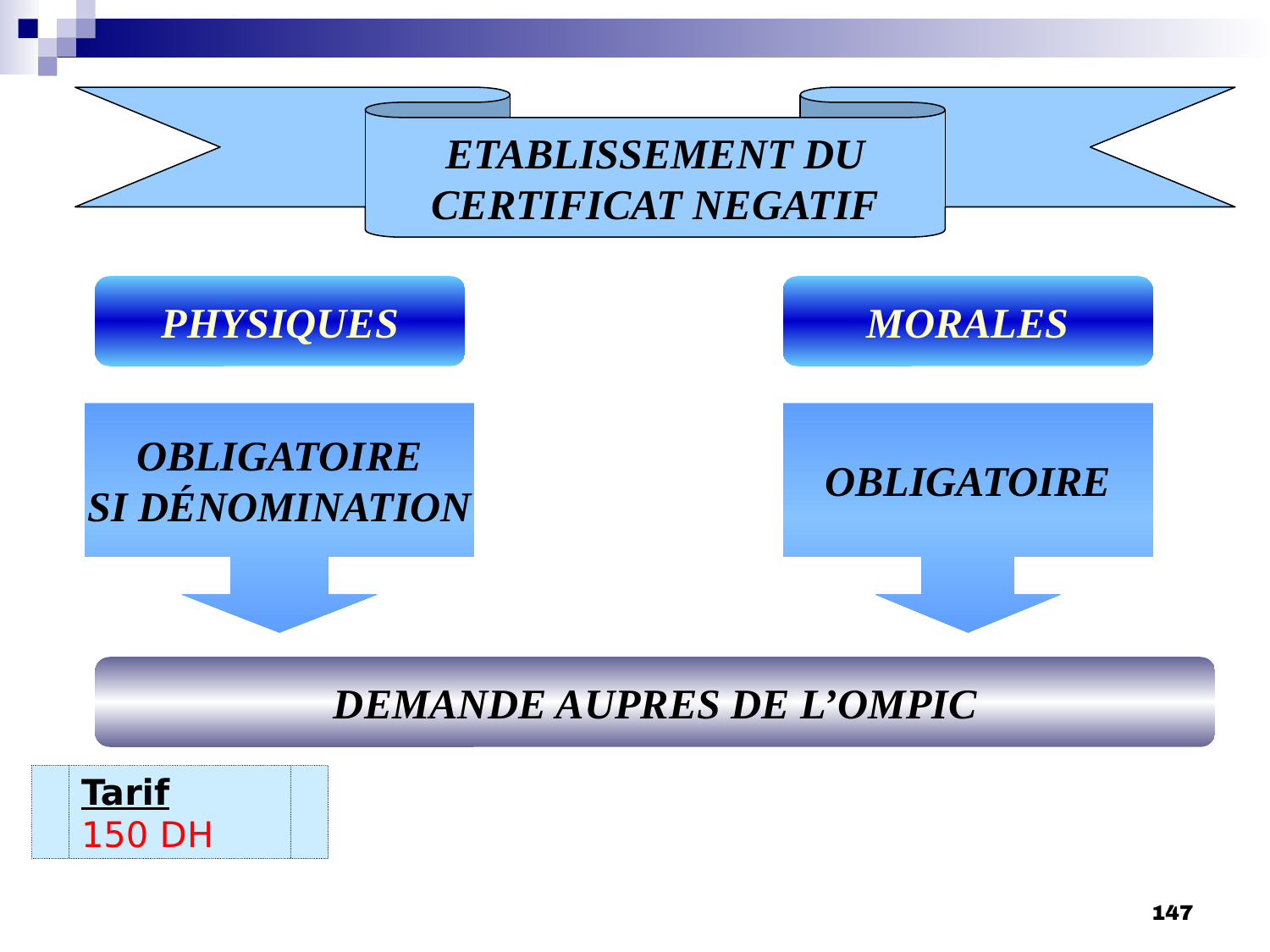

ETABLISSEMENT DU
CERTIFICAT NEGATIF
PHYSIQUES
MORALES
OBLIGATOIRE
SI DÉNOMINATION
OBLIGATOIRE
DEMANDE AUPRES DE L’OMPIC
Tarif
150 DH
147